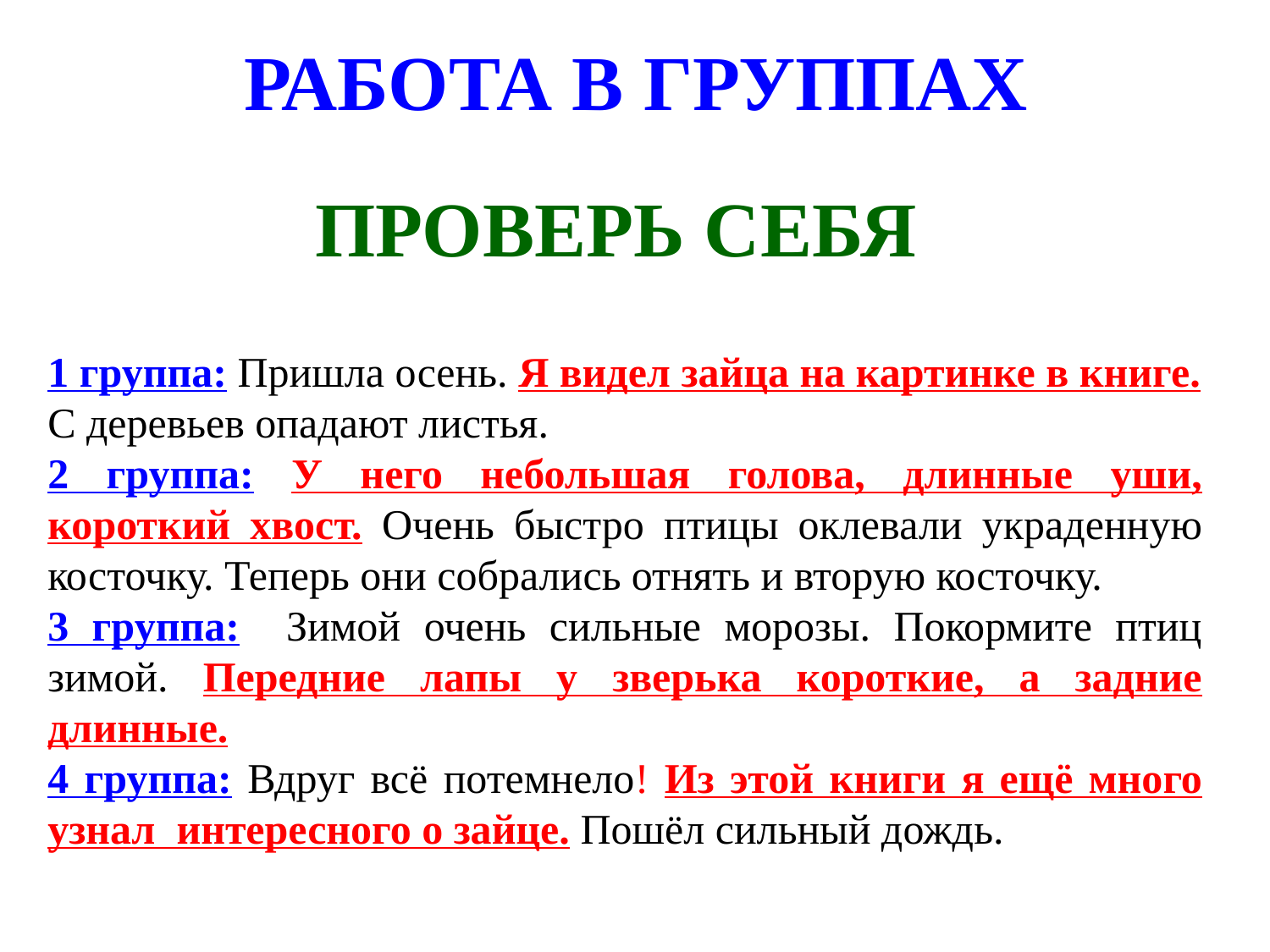

# РАБОТА В ГРУППАХ
ПРОВЕРЬ СЕБЯ
1 группа: Пришла осень. Я видел зайца на картинке в книге. С деревьев опадают листья.
2 группа: У него небольшая голова, длинные уши, короткий хвост. Очень быстро птицы оклевали украденную косточку. Теперь они собрались отнять и вторую косточку.
3 группа:  Зимой очень сильные морозы. Покормите птиц зимой. Передние лапы у зверька короткие, а задние длинные.
4 группа: Вдруг всё потемнело! Из этой книги я ещё много узнал  интересного о зайце. Пошёл сильный дождь.